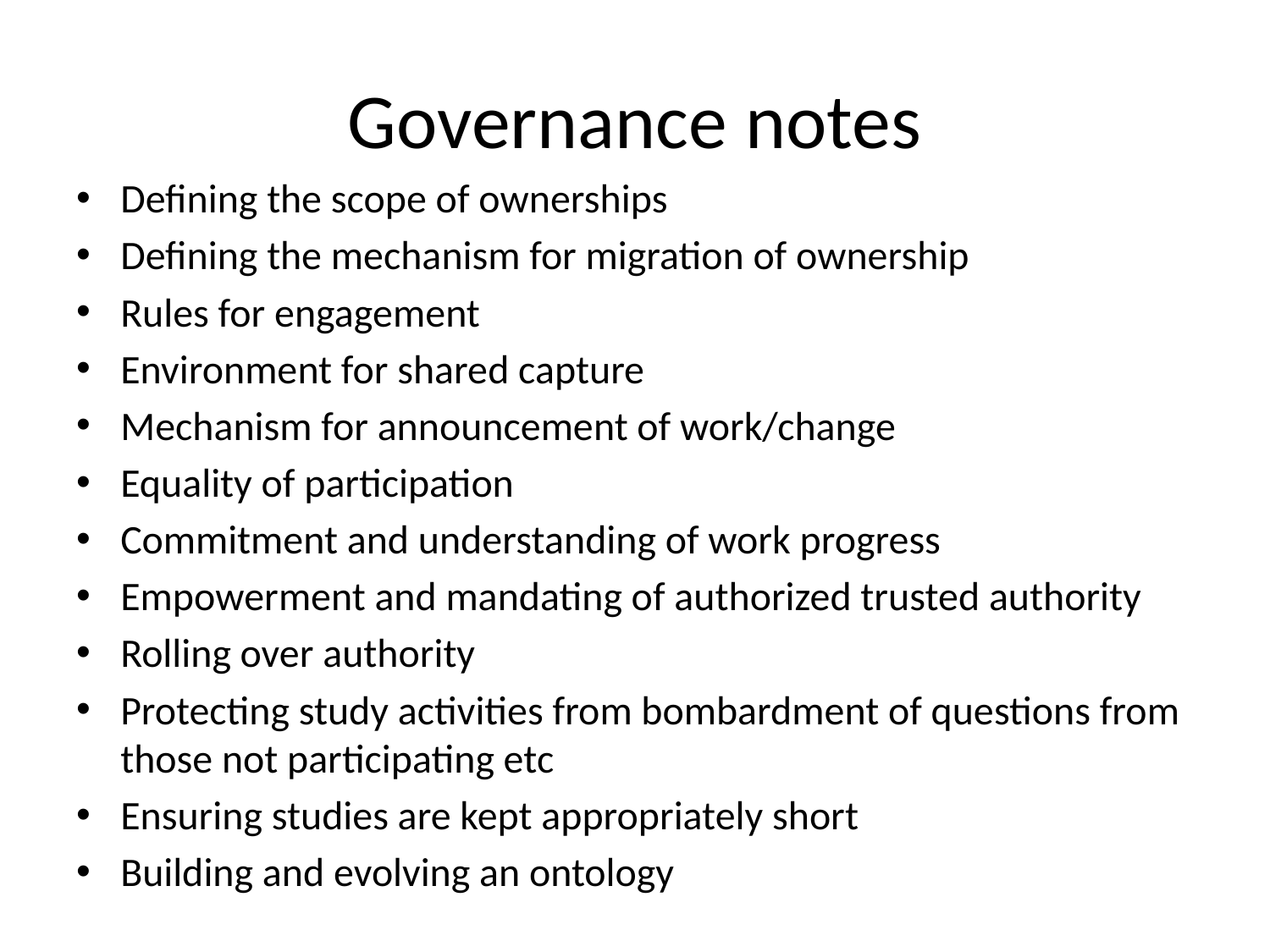

# Governance notes
Defining the scope of ownerships
Defining the mechanism for migration of ownership
Rules for engagement
Environment for shared capture
Mechanism for announcement of work/change
Equality of participation
Commitment and understanding of work progress
Empowerment and mandating of authorized trusted authority
Rolling over authority
Protecting study activities from bombardment of questions from those not participating etc
Ensuring studies are kept appropriately short
Building and evolving an ontology